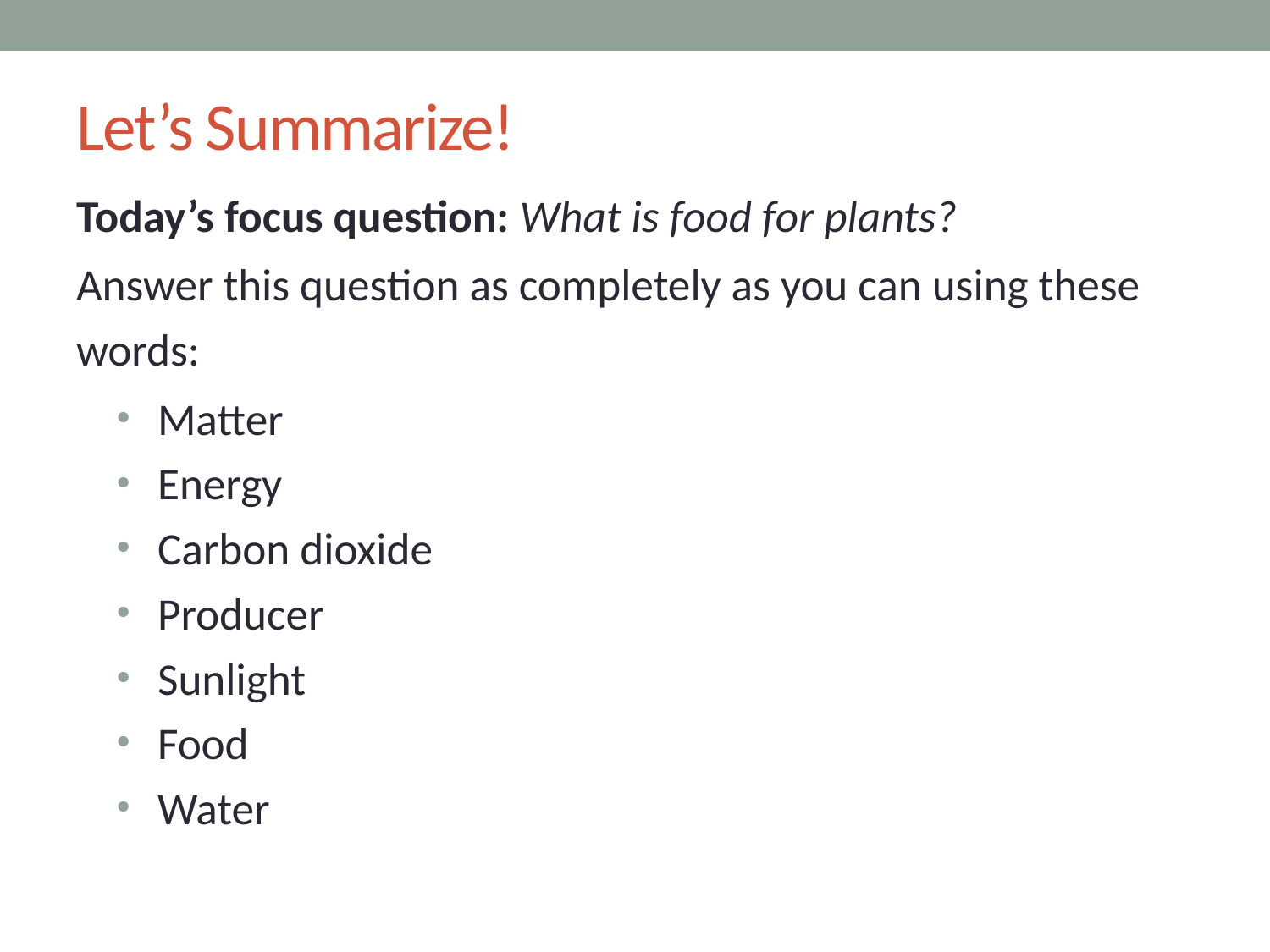

# Let’s Summarize!
Today’s focus question: What is food for plants?
Answer this question as completely as you can using these words:
Matter
Energy
Carbon dioxide
Producer
Sunlight
Food
Water